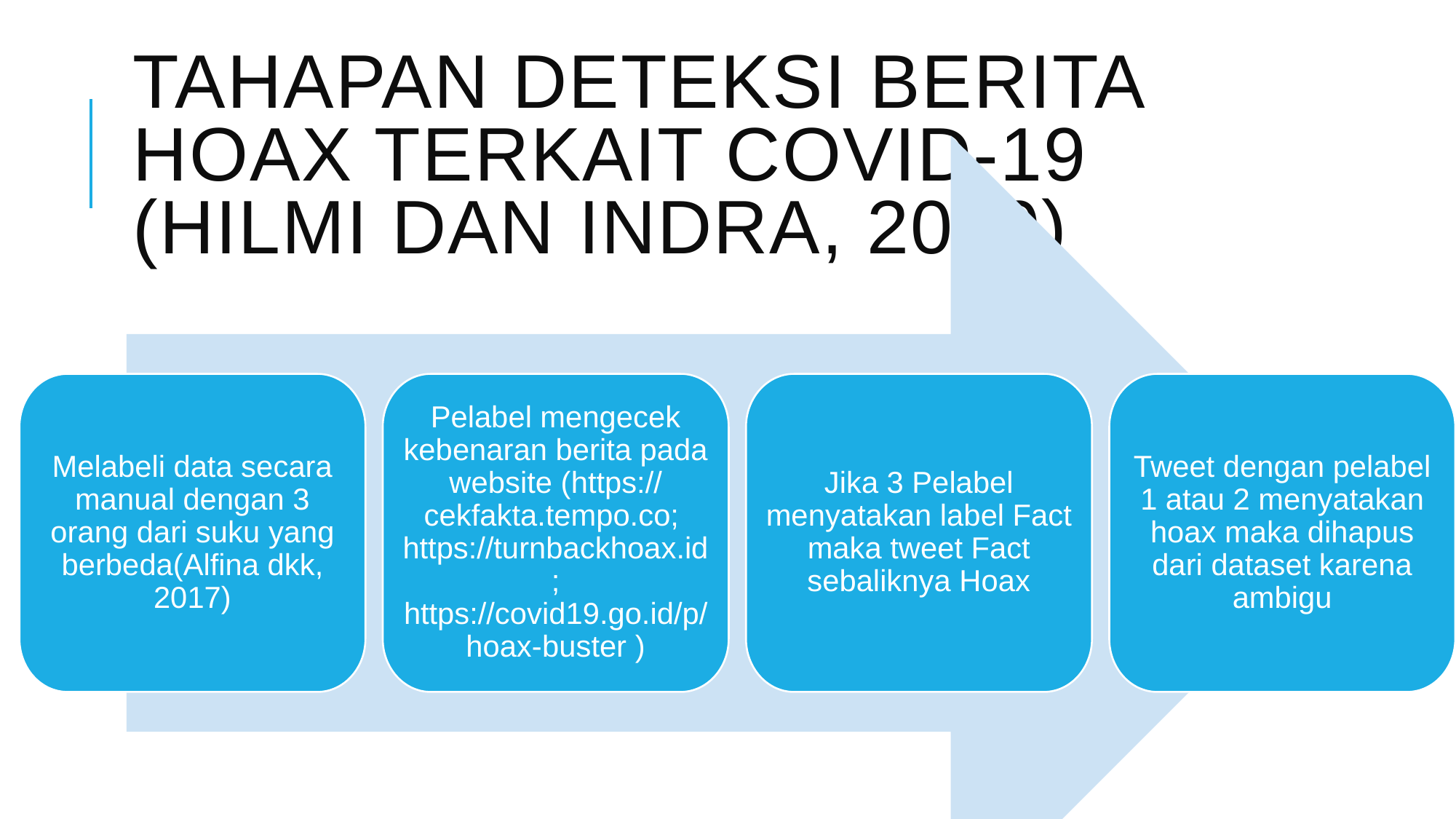

# TAHAPAN Deteksi BERITA HOAX TERKAIT COVID-19 (HILMI dan INDRA, 2020)

Melabeli data secara manual dengan 3 orang dari suku yang berbeda(Alfina dkk, 2017)
Pelabel mengecek kebenaran berita pada website (https:// cekfakta.tempo.co;  https://turnbackhoax.id ; https://covid19.go.id/p/hoax-buster )
Jika 3 Pelabel menyatakan label Fact maka tweet Fact sebaliknya Hoax
Tweet dengan pelabel 1 atau 2 menyatakan hoax maka dihapus dari dataset karena ambigu